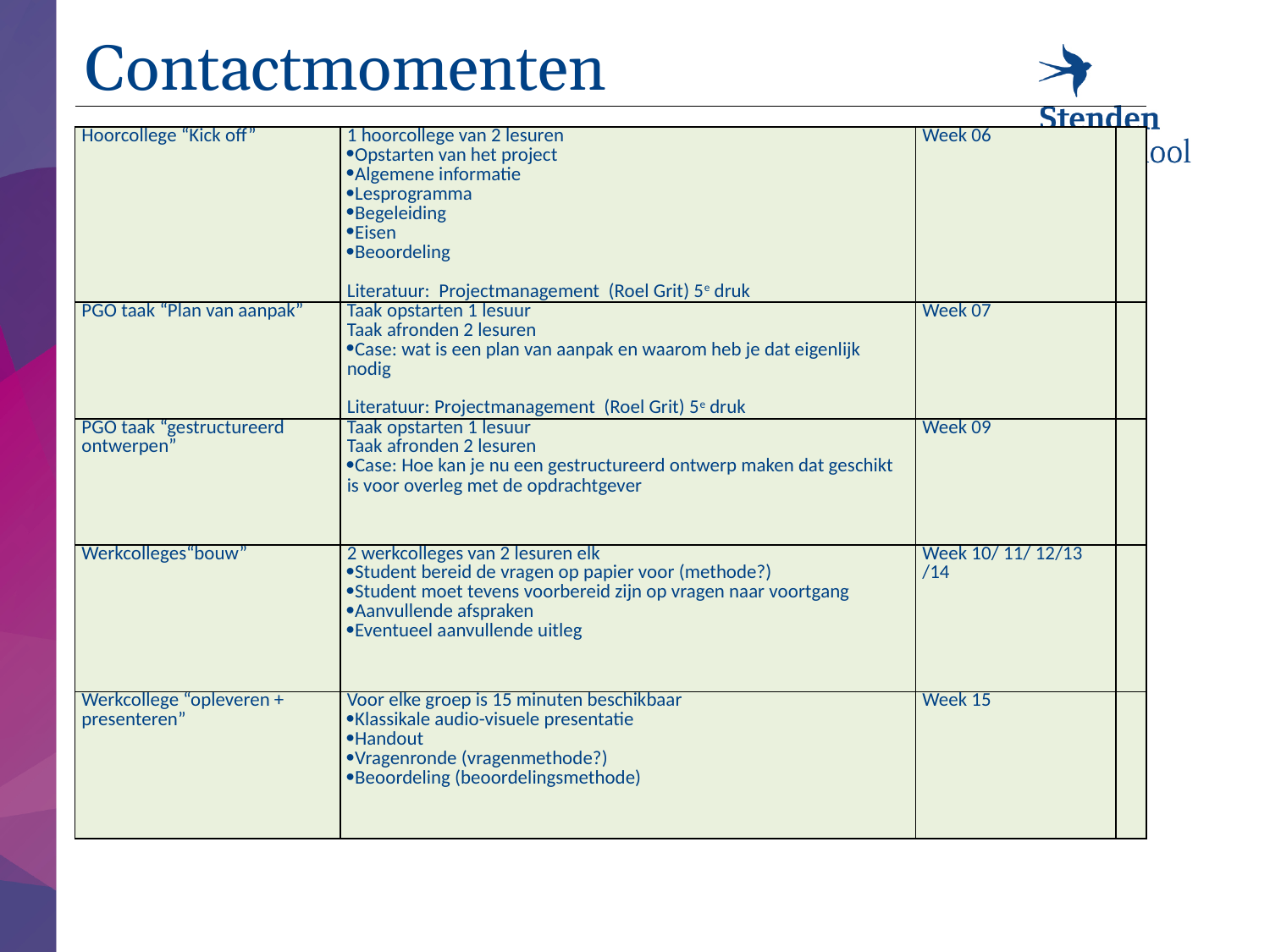

# Contactmomenten
|  |  |  |  |
| --- | --- | --- | --- |
| Hoorcollege “Kick off” | 1 hoorcollege van 2 lesuren Opstarten van het project Algemene informatie Lesprogramma Begeleiding Eisen Beoordeling Literatuur: Projectmanagement (Roel Grit) 5e druk | Week 06 |  |
| PGO taak “Plan van aanpak” | Taak opstarten 1 lesuur Taak afronden 2 lesuren Case: wat is een plan van aanpak en waarom heb je dat eigenlijk nodig Literatuur: Projectmanagement (Roel Grit) 5e druk | Week 07 |  |
| PGO taak “gestructureerd ontwerpen” | Taak opstarten 1 lesuur Taak afronden 2 lesuren Case: Hoe kan je nu een gestructureerd ontwerp maken dat geschikt is voor overleg met de opdrachtgever | Week 09 |  |
| Werkcolleges“bouw” | 2 werkcolleges van 2 lesuren elk Student bereid de vragen op papier voor (methode?) Student moet tevens voorbereid zijn op vragen naar voortgang Aanvullende afspraken Eventueel aanvullende uitleg | Week 10/ 11/ 12/13 /14 |  |
| Werkcollege “opleveren + presenteren” | Voor elke groep is 15 minuten beschikbaar Klassikale audio-visuele presentatie Handout Vragenronde (vragenmethode?) Beoordeling (beoordelingsmethode) | Week 15 |  |